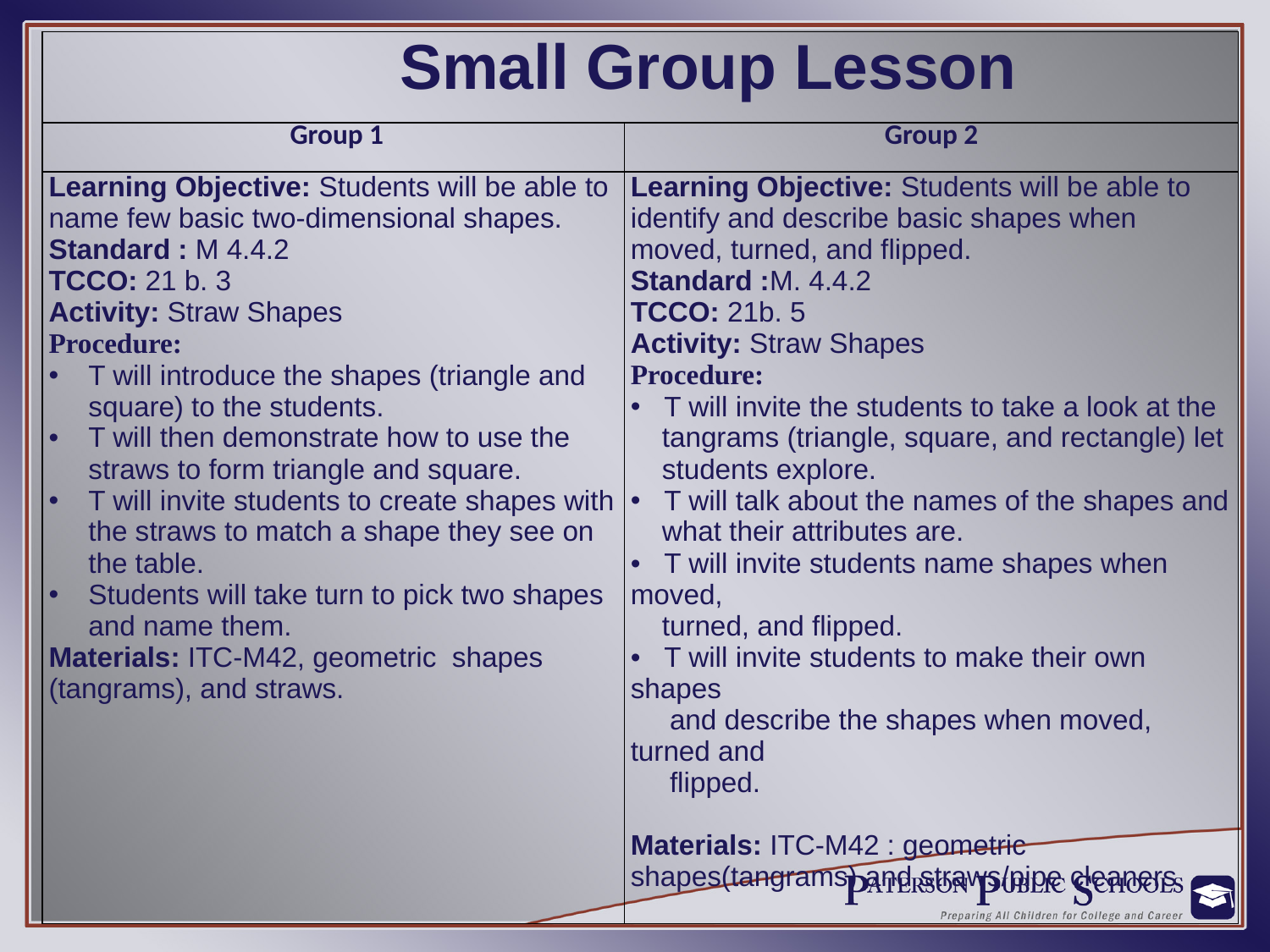

| Small Group Lesson |  |
| --- | --- |
| Group 1 | Group 2 |
| Learning Objective: Students will be able to name few basic two-dimensional shapes. Standard : M 4.4.2 TCCO: 21 b. 3 Activity: Straw Shapes Procedure: T will introduce the shapes (triangle and square) to the students. T will then demonstrate how to use the straws to form triangle and square. T will invite students to create shapes with the straws to match a shape they see on the table. Students will take turn to pick two shapes and name them. Materials: ITC-M42, geometric shapes (tangrams), and straws. | Learning Objective: Students will be able to identify and describe basic shapes when moved, turned, and flipped. Standard :M. 4.4.2 TCCO: 21b. 5 Activity: Straw Shapes Procedure: T will invite the students to take a look at the tangrams (triangle, square, and rectangle) let students explore. T will talk about the names of the shapes and what their attributes are. T will invite students name shapes when moved, turned, and flipped. T will invite students to make their own shapes and describe the shapes when moved, turned and flipped. Materials: ITC-M42 : geometric shapes(tangrams) and straws/pipe cleaners |